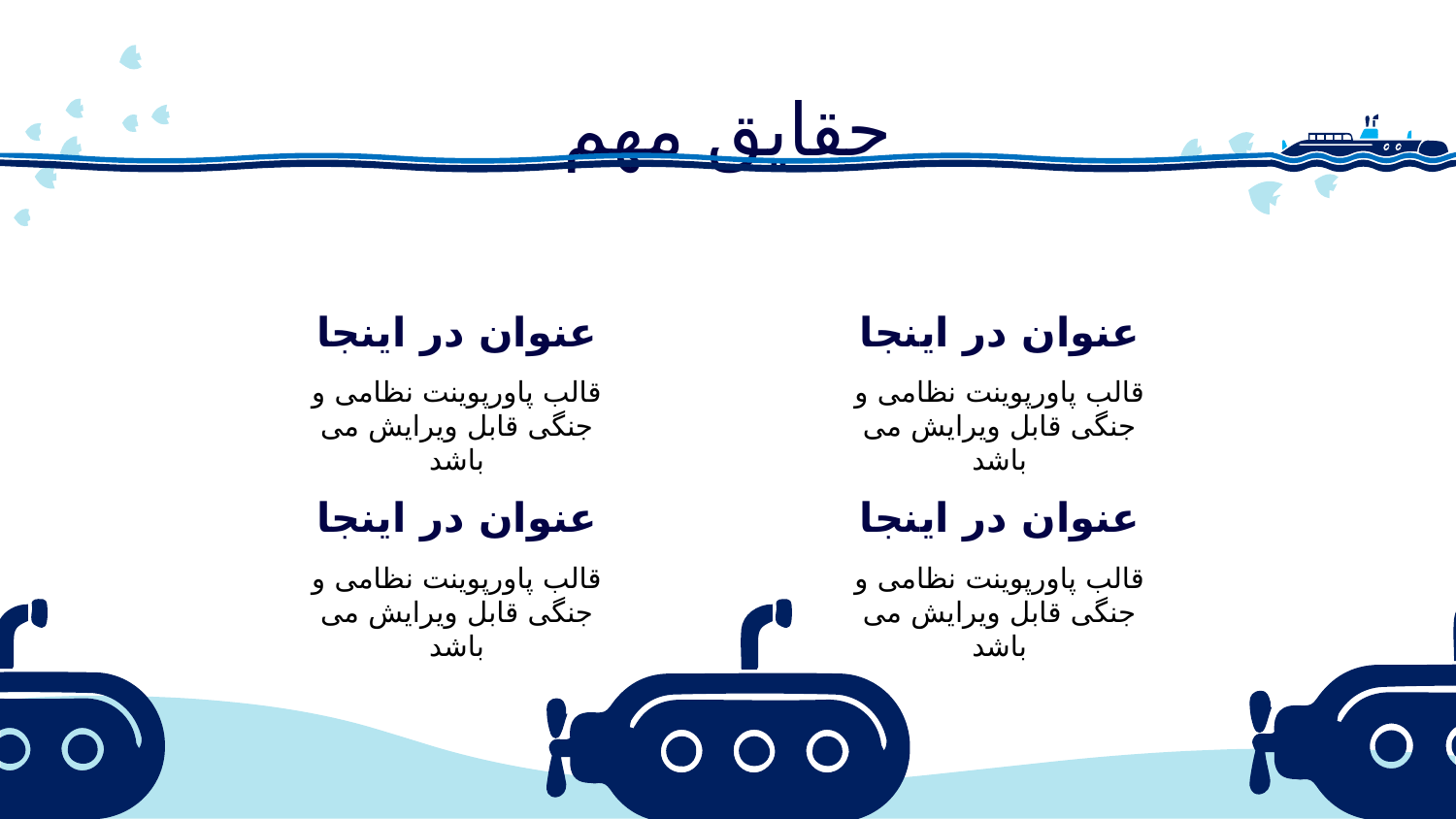

# حقایق مهم

عنوان در اینجا
عنوان در اینجا
قالب پاورپوینت نظامی و جنگی قابل ویرایش می باشد
قالب پاورپوینت نظامی و جنگی قابل ویرایش می باشد
عنوان در اینجا
عنوان در اینجا
قالب پاورپوینت نظامی و جنگی قابل ویرایش می باشد
قالب پاورپوینت نظامی و جنگی قابل ویرایش می باشد